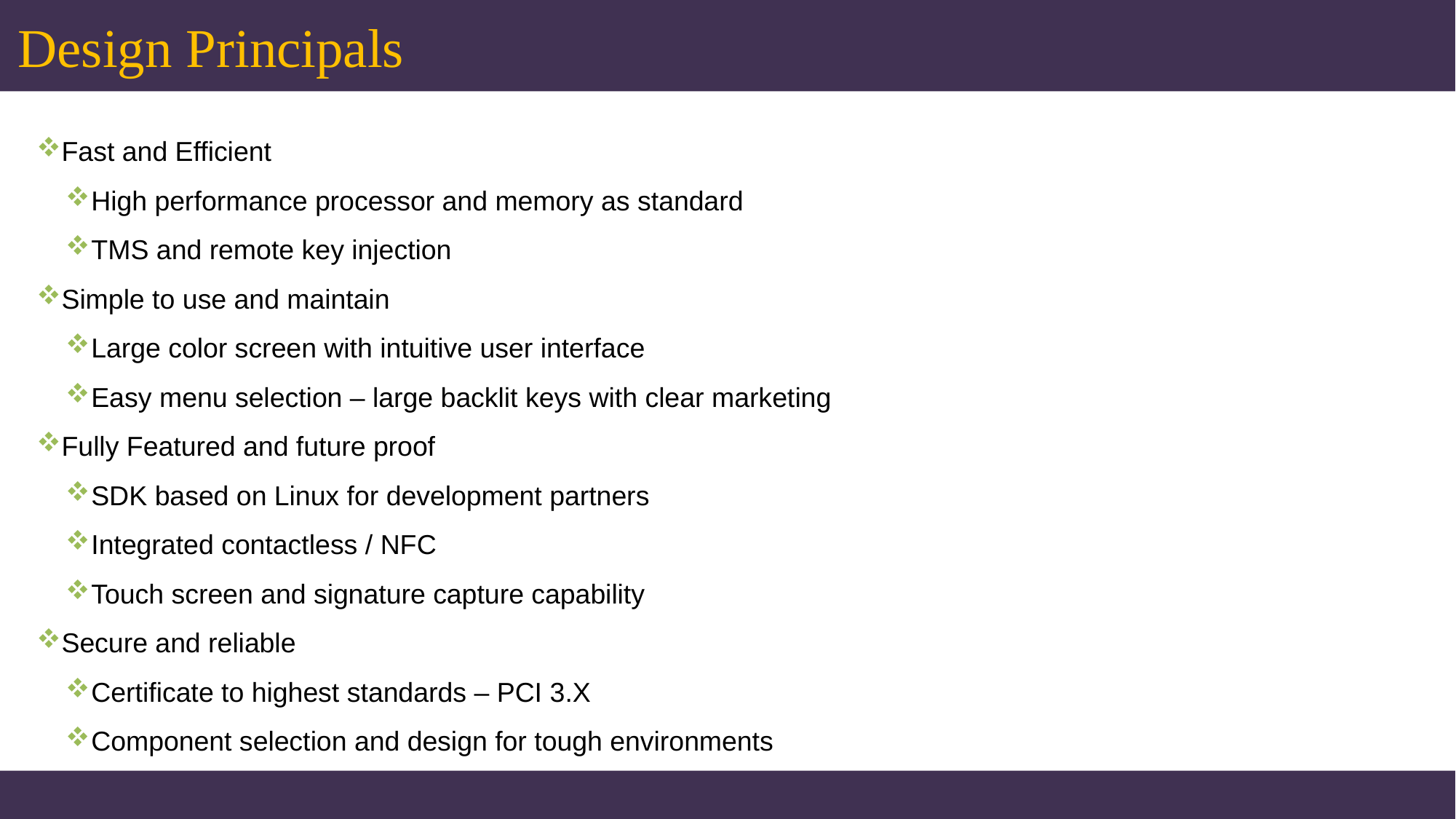

Design Principals
Fast and Efficient
High performance processor and memory as standard
TMS and remote key injection
Simple to use and maintain
Large color screen with intuitive user interface
Easy menu selection – large backlit keys with clear marketing
Fully Featured and future proof
SDK based on Linux for development partners
Integrated contactless / NFC
Touch screen and signature capture capability
Secure and reliable
Certificate to highest standards – PCI 3.X
Component selection and design for tough environments